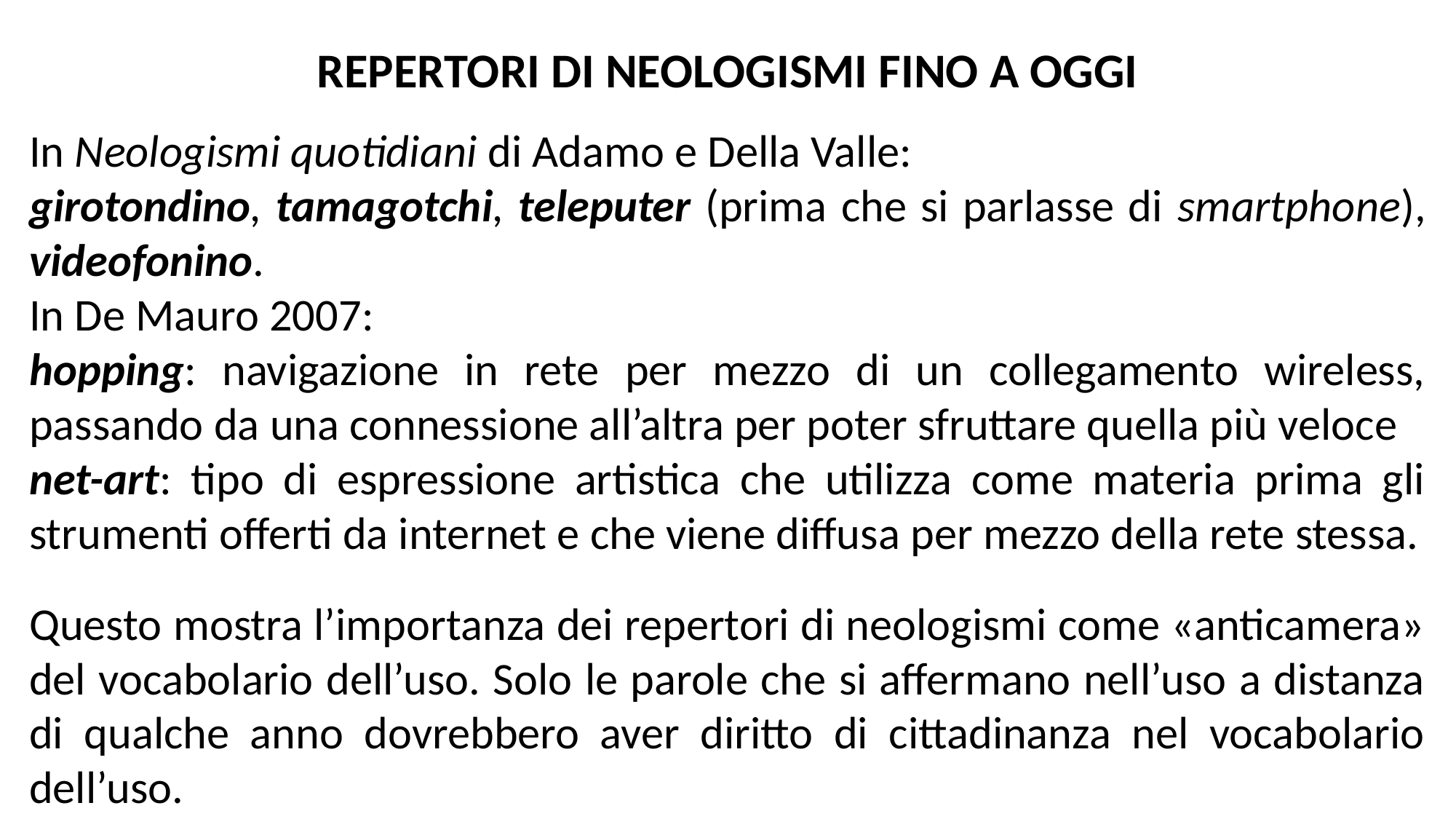

REPERTORI DI NEOLOGISMI FINO A OGGI
In Neologismi quotidiani di Adamo e Della Valle:
girotondino, tamagotchi, teleputer (prima che si parlasse di smartphone), videofonino.
In De Mauro 2007:
hopping: navigazione in rete per mezzo di un collegamento wireless, passando da una connessione all’altra per poter sfruttare quella più veloce
net-art: tipo di espressione artistica che utilizza come materia prima gli strumenti offerti da internet e che viene diffusa per mezzo della rete stessa.

Questo mostra l’importanza dei repertori di neologismi come «anticamera» del vocabolario dell’uso. Solo le parole che si affermano nell’uso a distanza di qualche anno dovrebbero aver diritto di cittadinanza nel vocabolario dell’uso.